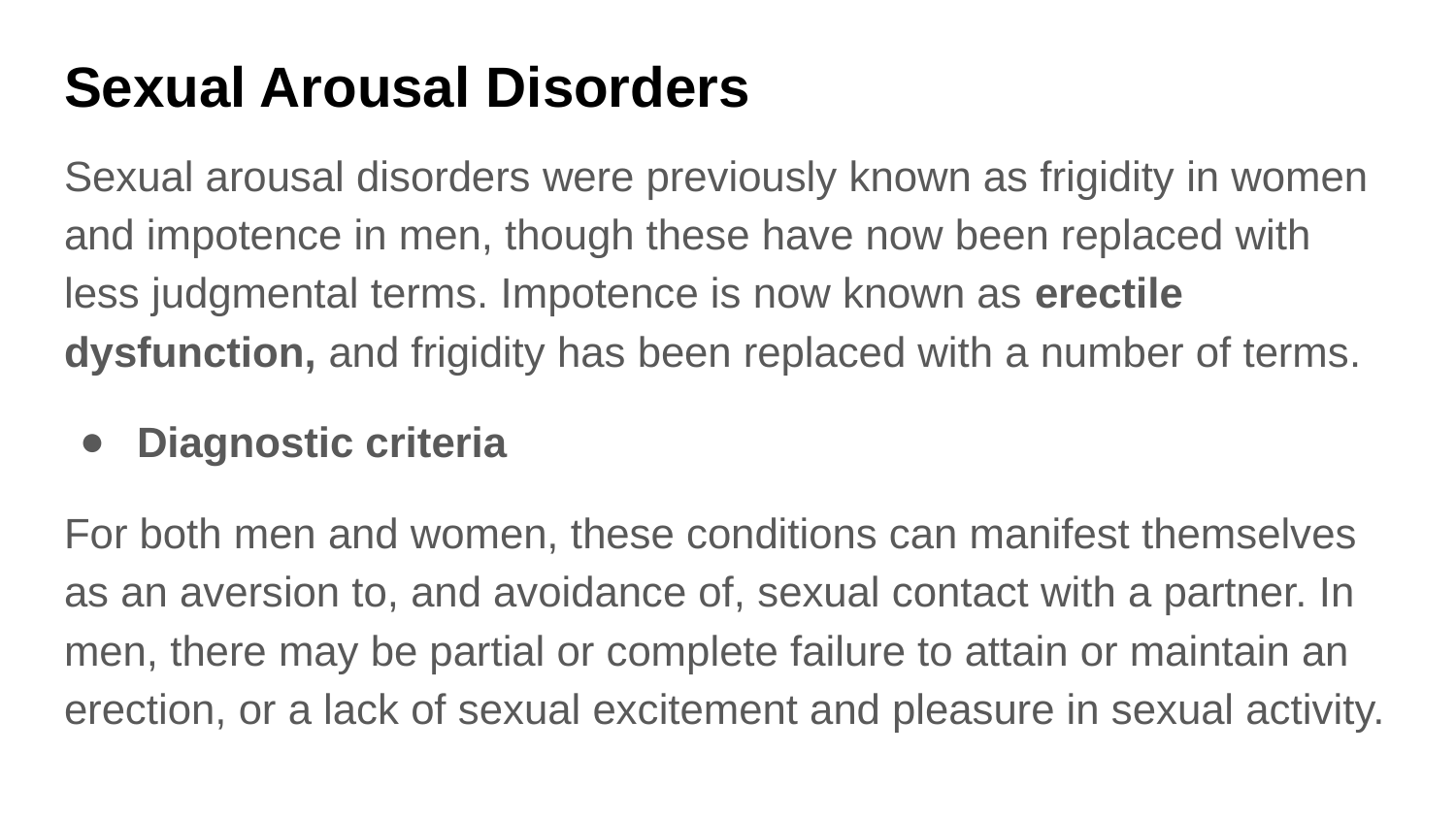

# Sexual Arousal Disorders
Sexual arousal disorders were previously known as frigidity in women and impotence in men, though these have now been replaced with less judgmental terms. Impotence is now known as erectile dysfunction, and frigidity has been replaced with a number of terms.
Diagnostic criteria
For both men and women, these conditions can manifest themselves as an aversion to, and avoidance of, sexual contact with a partner. In men, there may be partial or complete failure to attain or maintain an erection, or a lack of sexual excitement and pleasure in sexual activity.